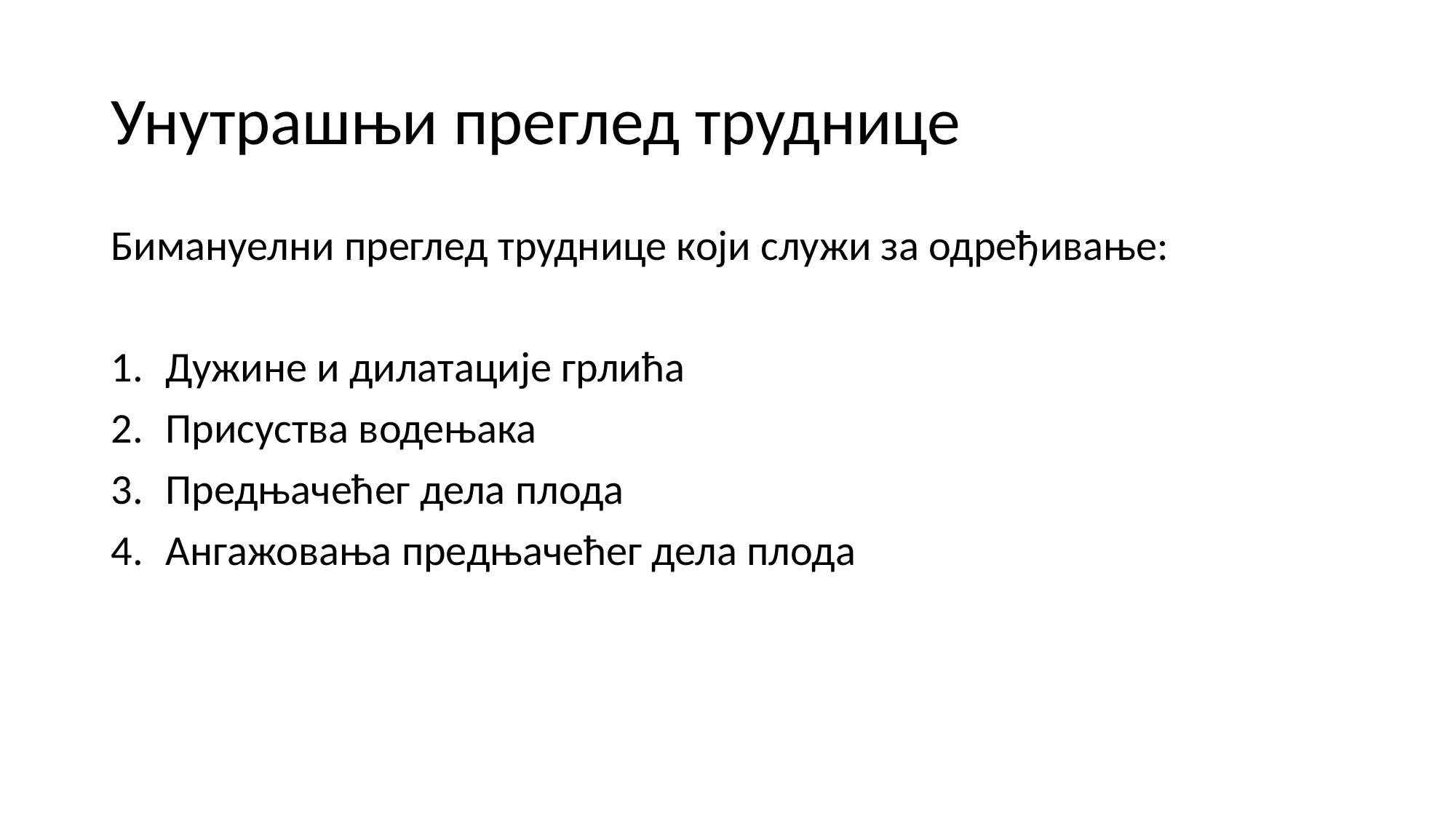

# Унутрашњи преглед труднице
Бимануелни преглед труднице који служи за одређивање:

Дужине и дилатације грлића
Присуства водењака
Предњачећег дела плода
Ангажовања предњачећег дела плода